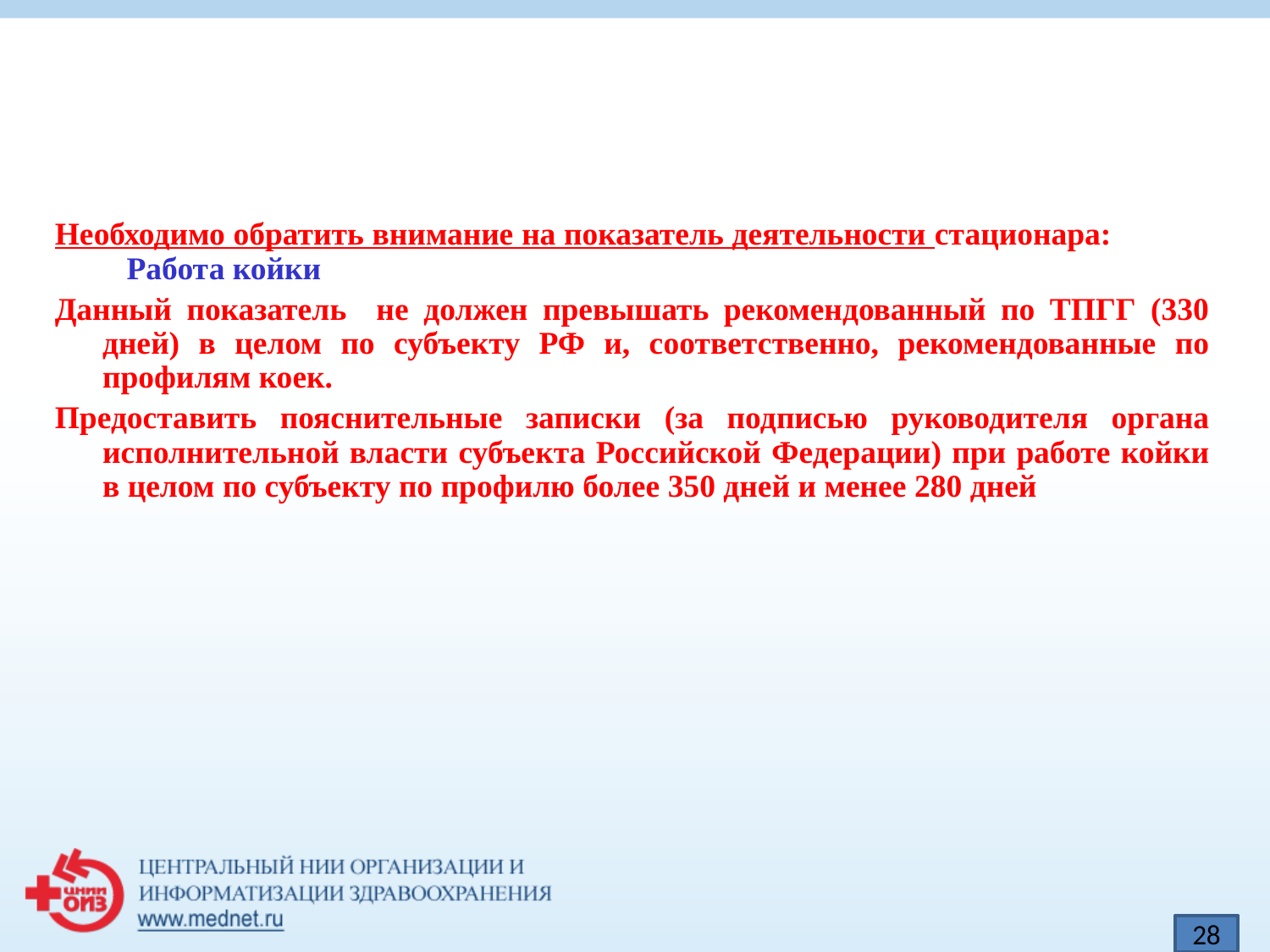

Необходимо обратить внимание на показатель деятельности стационара:                Работа койки
Данный показатель  не должен превышать рекомендованный по ТПГГ (330 дней) в целом по субъекту РФ и, соответственно, рекомендованные по профилям коек.
Предоставить пояснительные записки (за подписью руководителя органа исполнительной власти субъекта Российской Федерации) при работе койки в целом по субъекту по профилю более 350 дней и менее 280 дней
28